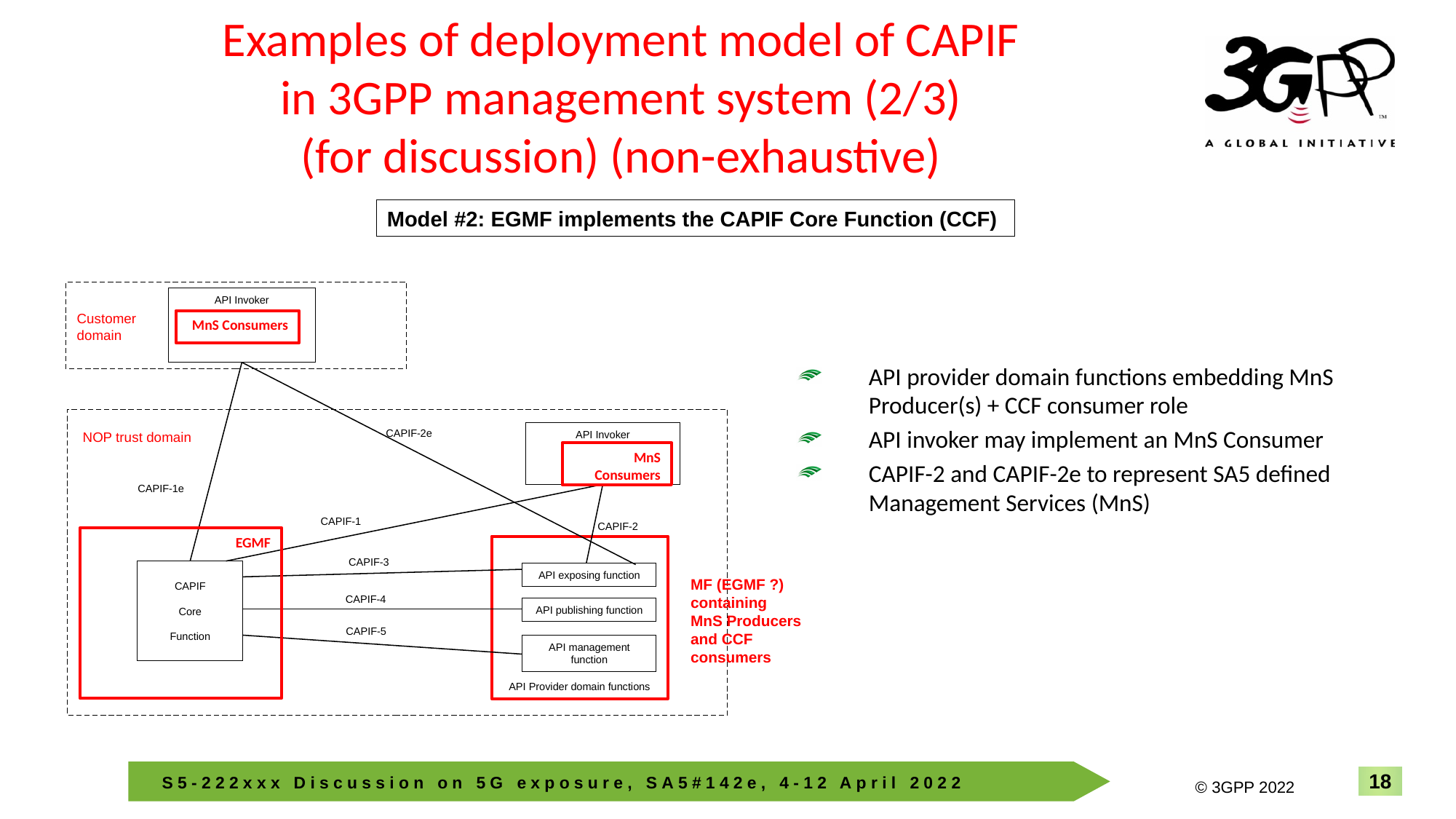

# Examples of deployment model of CAPIF in 3GPP management system (2/3) (for discussion) (non-exhaustive)
Model #2: EGMF implements the CAPIF Core Function (CCF)

API Invoker

Customer
domain
MnS Consumers
API provider domain functions embedding MnS Producer(s) + CCF consumer role
API invoker may implement an MnS Consumer
CAPIF-2 and CAPIF-2e to represent SA5 defined Management Services (MnS)

CAPIF-2e
API Invoker

NOP trust domain
MnS Consumers

CAPIF-1e
CAPIF-1
CAPIF-2
EGMF

CAPIF-3

CAPIF

Core

Function

API exposing function
MF (EGMF ?) containing
MnS Producers and CCF consumers
CAPIF-4
API publishing function
CAPIF-5
API management function
API Provider domain functions